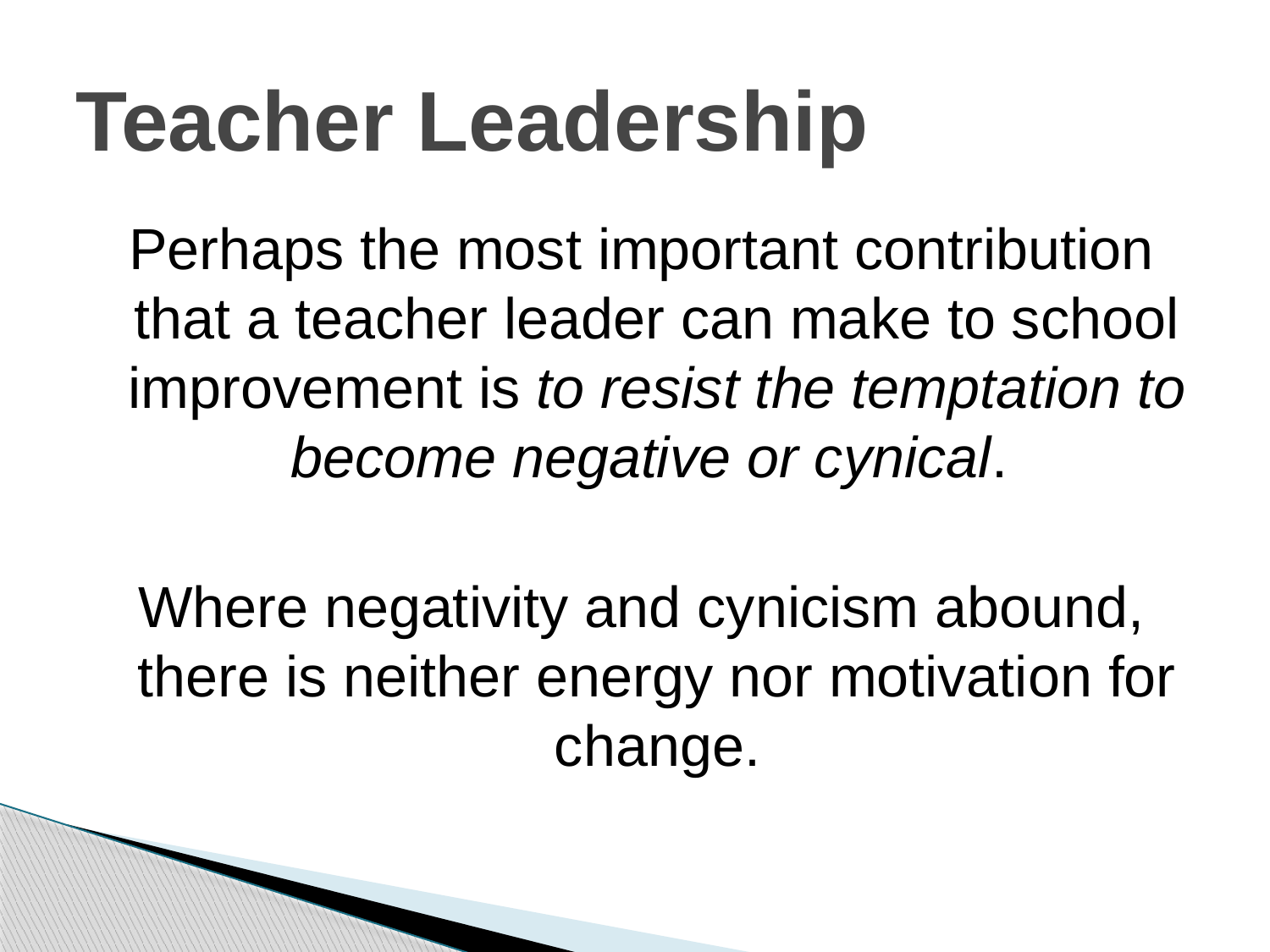

# Teacher Leadership
Perhaps the most important contribution that a teacher leader can make to school improvement is to resist the temptation to become negative or cynical.

Where negativity and cynicism abound, there is neither energy nor motivation for change.